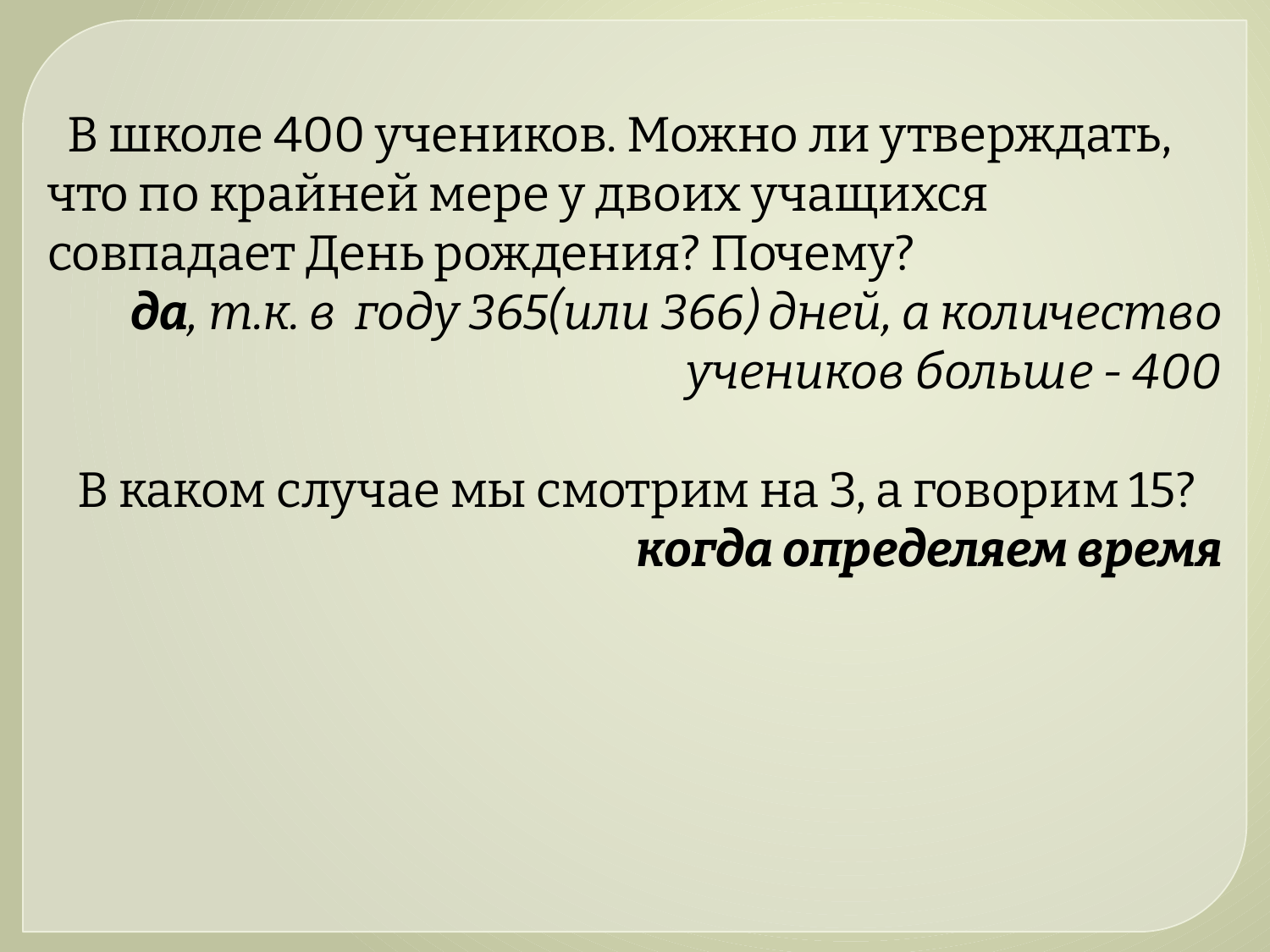

В школе 400 учеников. Можно ли утверждать, что по крайней мере у двоих учащихся совпадает День рождения? Почему?
да, т.к. в  году 365(или 366) дней, а количество учеников больше - 400

   В каком случае мы смотрим на 3, а говорим 15?
когда определяем время